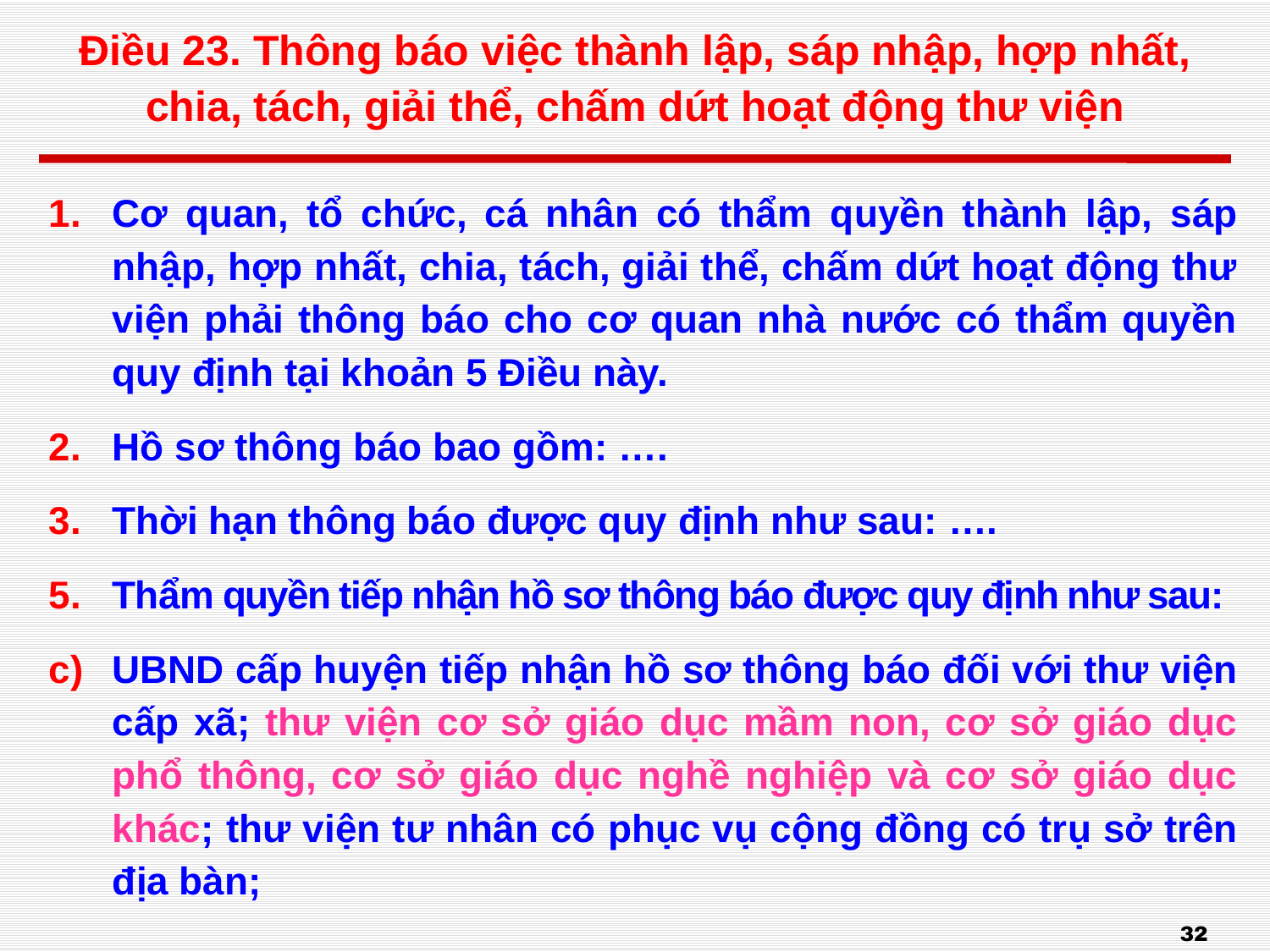

# Điều 23. Thông báo việc thành lập, sáp nhập, hợp nhất, chia, tách, giải thể, chấm dứt hoạt động thư viện
Cơ quan, tổ chức, cá nhân có thẩm quyền thành lập, sáp nhập, hợp nhất, chia, tách, giải thể, chấm dứt hoạt động thư viện phải thông báo cho cơ quan nhà nước có thẩm quyền quy định tại khoản 5 Điều này.
Hồ sơ thông báo bao gồm: ….
Thời hạn thông báo được quy định như sau: ….
Thẩm quyền tiếp nhận hồ sơ thông báo được quy định như sau:
UBND cấp huyện tiếp nhận hồ sơ thông báo đối với thư viện cấp xã; thư viện cơ sở giáo dục mầm non, cơ sở giáo dục phổ thông, cơ sở giáo dục nghề nghiệp và cơ sở giáo dục khác; thư viện tư nhân có phục vụ cộng đồng có trụ sở trên địa bàn;